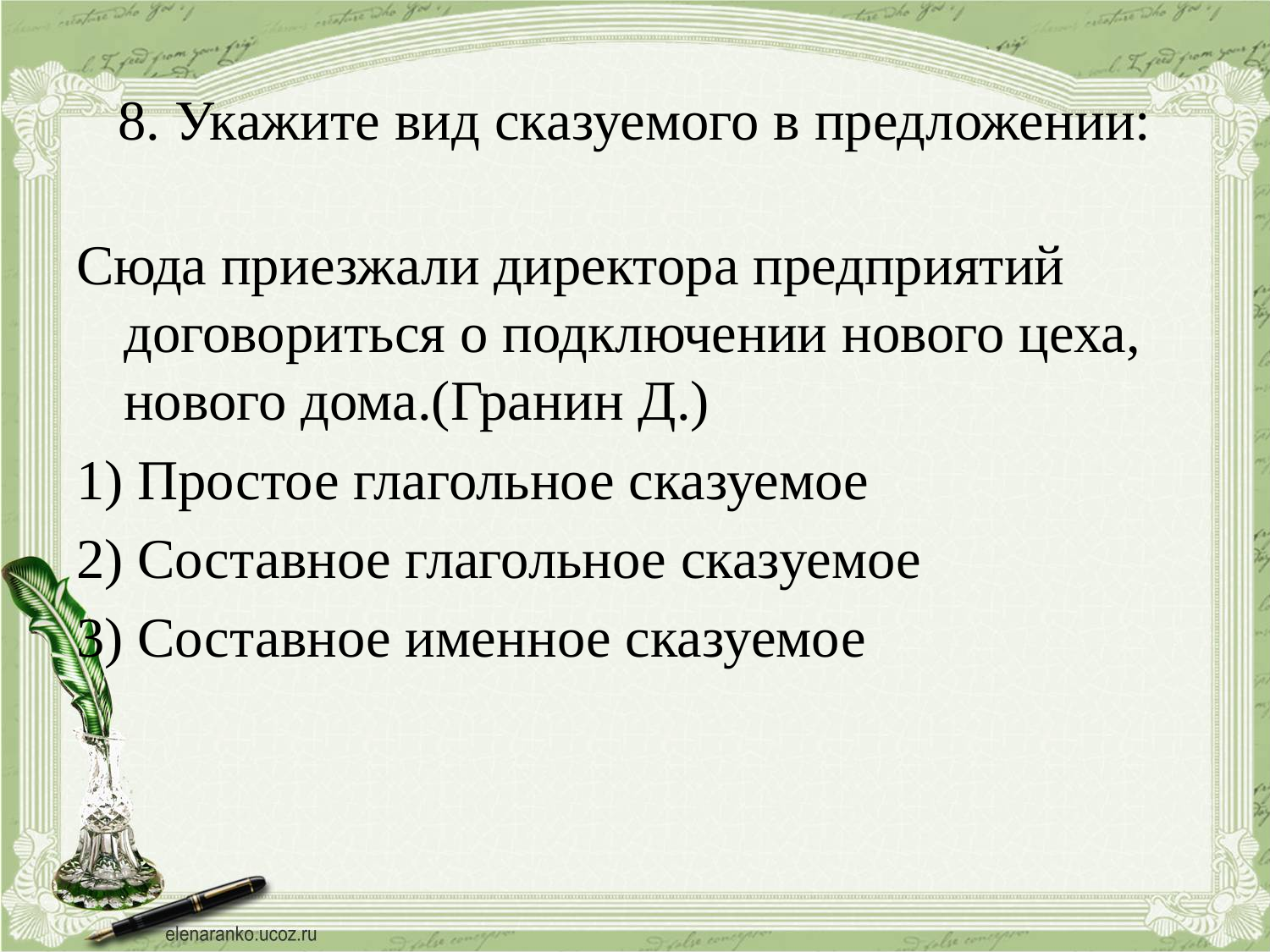

# 8. Укажите вид сказуемого в предложении:
Сюда приезжали директора предприятий договориться о подключении нового цеха, нового дома.(Гранин Д.)
1) Простое глагольное сказуемое
2) Составное глагольное сказуемое
3) Составное именное сказуемое